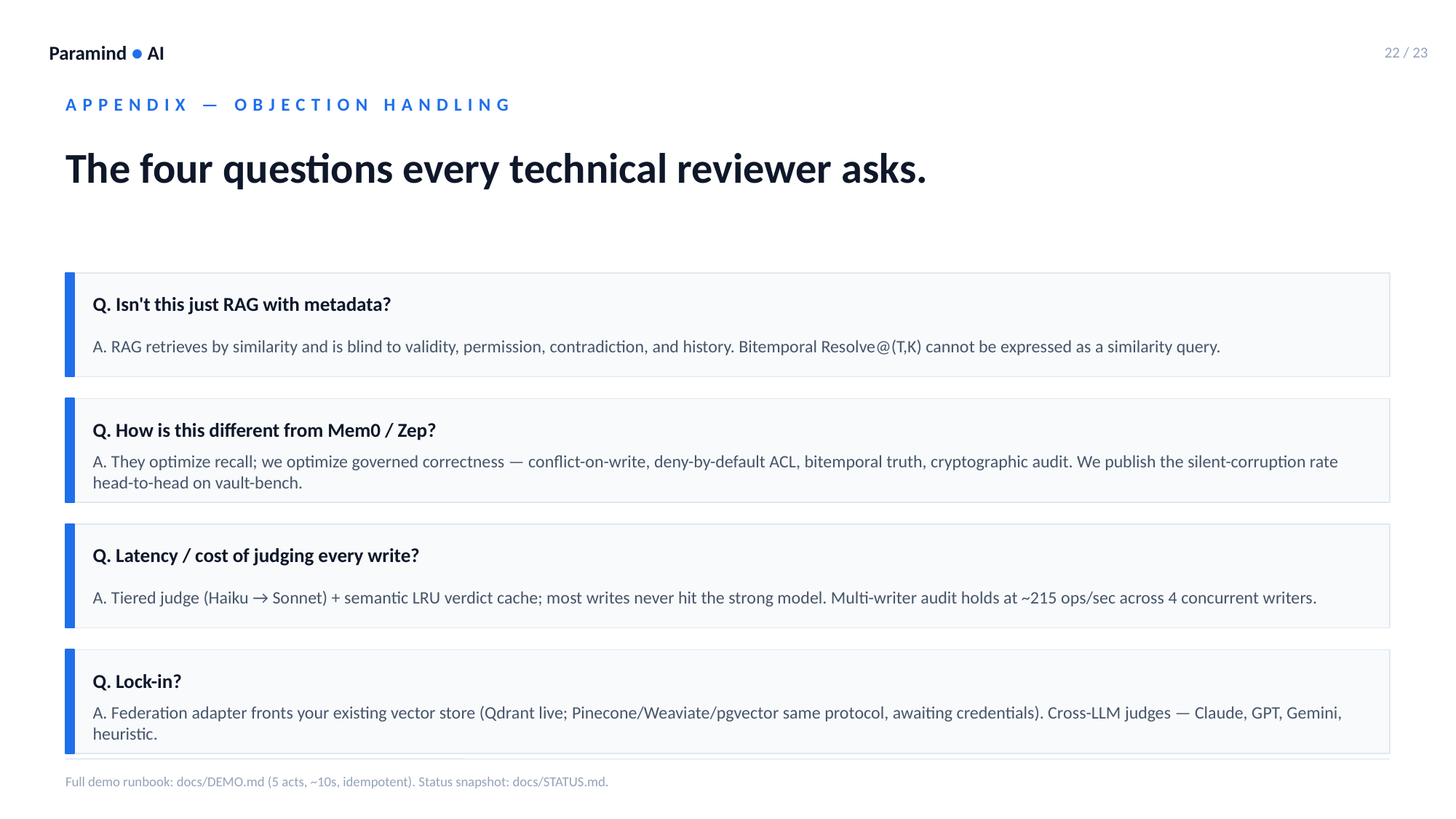

Paramind ● AI
22 / 23
APPENDIX — OBJECTION HANDLING
The four questions every technical reviewer asks.

Q. Isn't this just RAG with metadata?
A. RAG retrieves by similarity and is blind to validity, permission, contradiction, and history. Bitemporal Resolve@(T,K) cannot be expressed as a similarity query.

Q. How is this different from Mem0 / Zep?
A. They optimize recall; we optimize governed correctness — conflict-on-write, deny-by-default ACL, bitemporal truth, cryptographic audit. We publish the silent-corruption rate head-to-head on vault-bench.

Q. Latency / cost of judging every write?
A. Tiered judge (Haiku → Sonnet) + semantic LRU verdict cache; most writes never hit the strong model. Multi-writer audit holds at ~215 ops/sec across 4 concurrent writers.

Q. Lock-in?
A. Federation adapter fronts your existing vector store (Qdrant live; Pinecone/Weaviate/pgvector same protocol, awaiting credentials). Cross-LLM judges — Claude, GPT, Gemini, heuristic.

Full demo runbook: docs/DEMO.md (5 acts, ~10s, idempotent). Status snapshot: docs/STATUS.md.